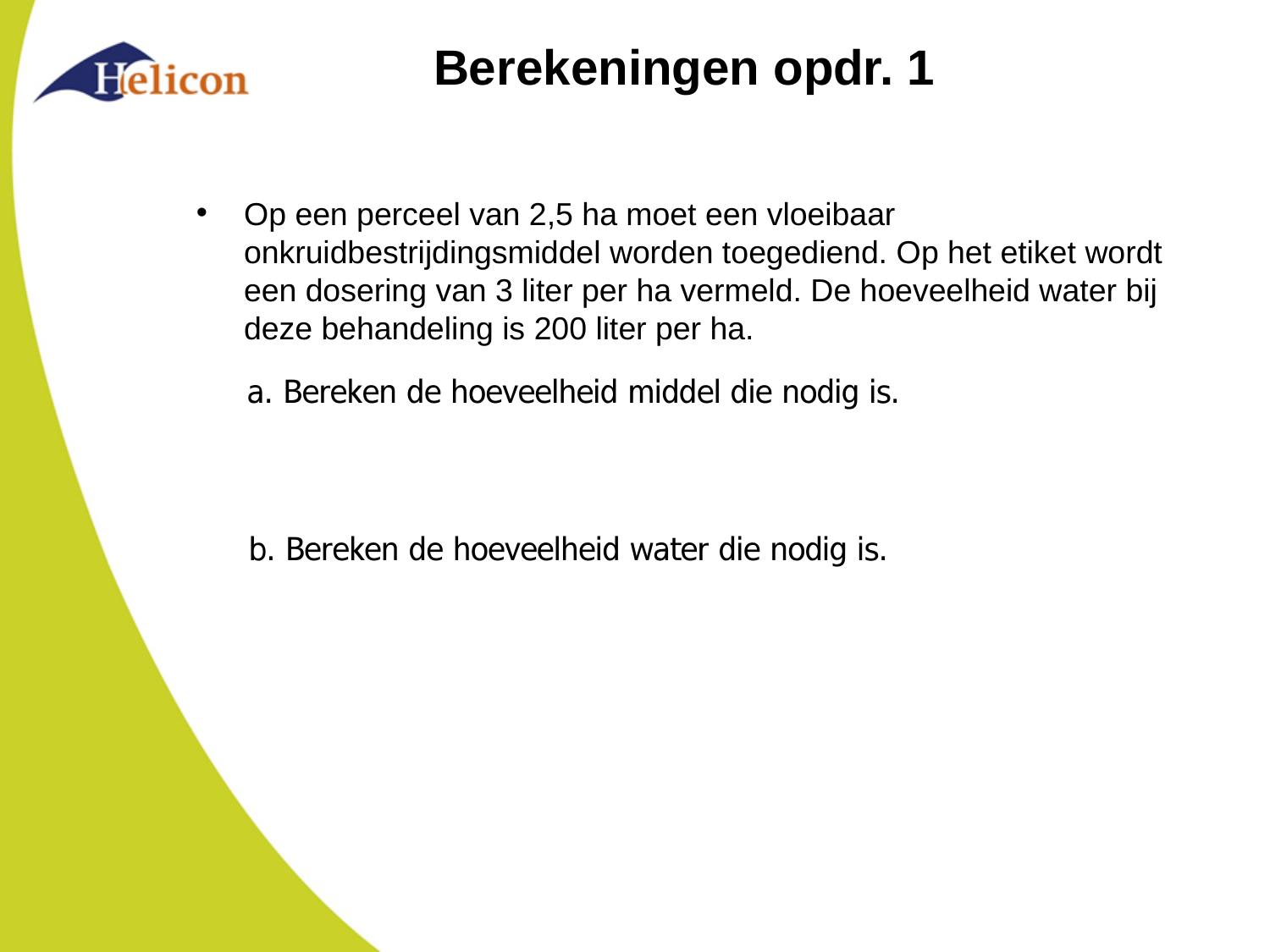

# Berekeningen opdr. 1
Op een perceel van 2,5 ha moet een vloeibaar onkruidbestrijdingsmiddel worden toegediend. Op het etiket wordt een dose­ring van 3 liter per ha vermeld. De hoeveelheid water bij deze behandeling is 200 liter per ha.
a. Bereken de hoeveelheid middel die nodig is.
b. Bereken de hoeveelheid water die nodig is.